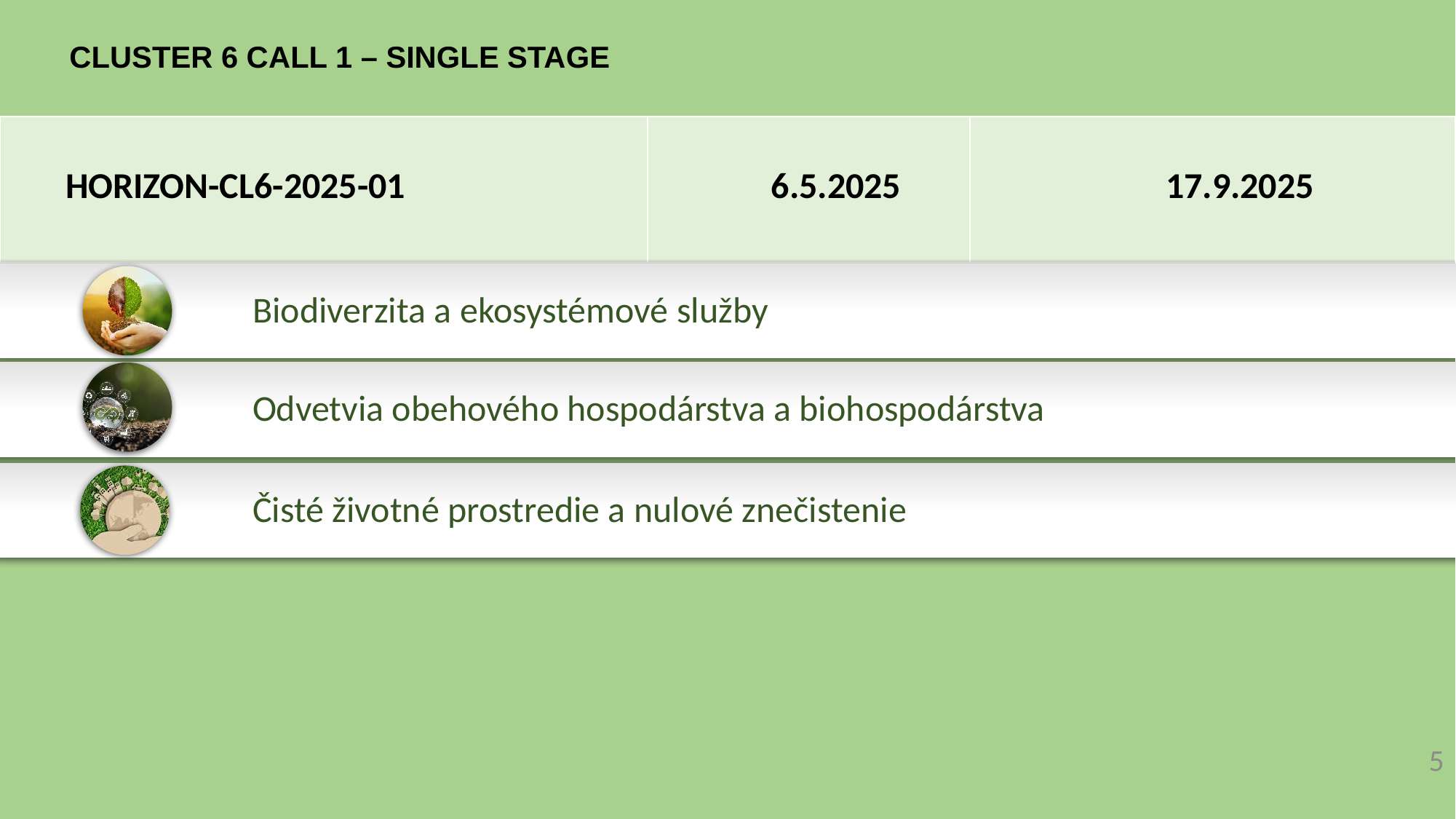

# Cluster 6 Call 1 – single stage
| Horizon-cl6-2025-01 | 6.5.2025 | 17.9.2025 |
| --- | --- | --- |

		Biodiverzita a ekosystémové služby

		Odvetvia obehového hospodárstva a biohospodárstva

		Čisté životné prostredie a nulové znečistenie

5